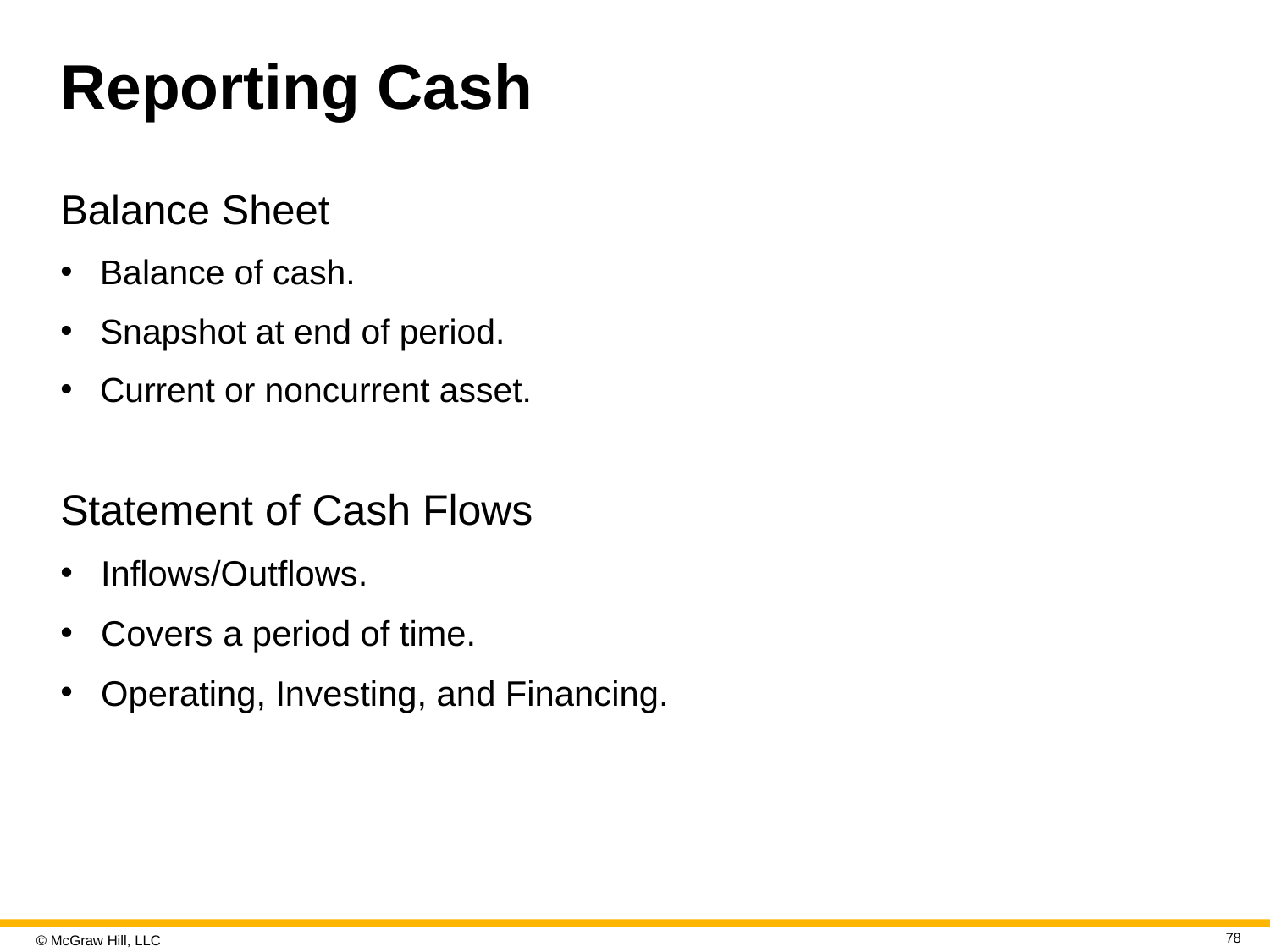

# Reporting Cash
Balance Sheet
Balance of cash.
Snapshot at end of period.
Current or noncurrent asset.
Statement of Cash Flows
Inflows/Outflows.
Covers a period of time.
Operating, Investing, and Financing.
78